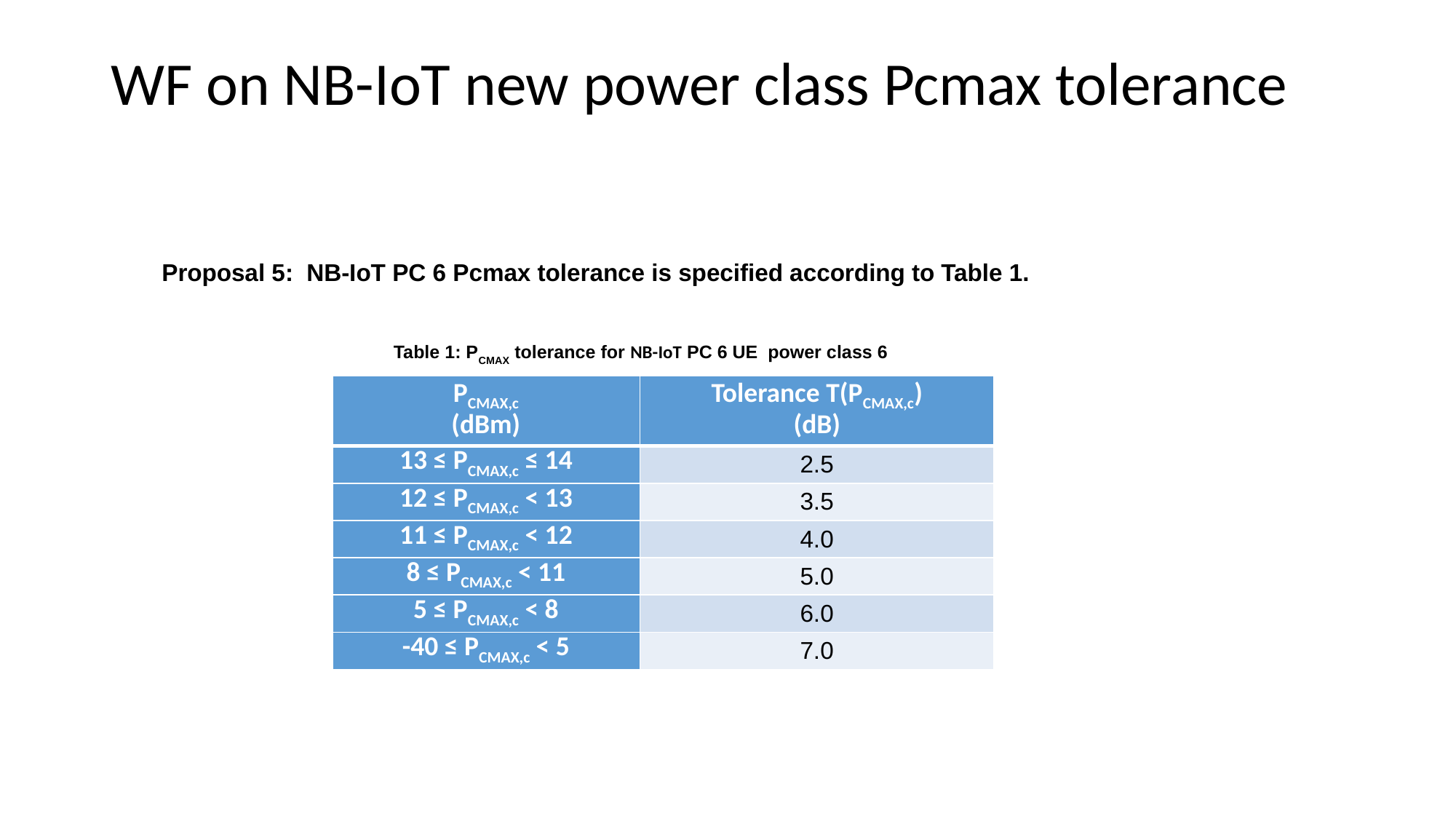

# WF on NB-IoT new power class Pcmax tolerance
Proposal 5:  NB-IoT PC 6 Pcmax tolerance is specified according to Table 1.
Table 1: PCMAX tolerance for NB-IoT PC 6 UE  power class 6
| PCMAX,c (dBm) | Tolerance T(PCMAX,c) (dB) |
| --- | --- |
| 13 ≤ PCMAX,c ≤ 14 | 2.5 |
| 12 ≤ PCMAX,c < 13 | 3.5 |
| 11 ≤ PCMAX,c < 12 | 4.0 |
| 8 ≤ PCMAX,c < 11 | 5.0 |
| 5 ≤ PCMAX,c < 8 | 6.0 |
| -40 ≤ PCMAX,c < 5 | 7.0 |